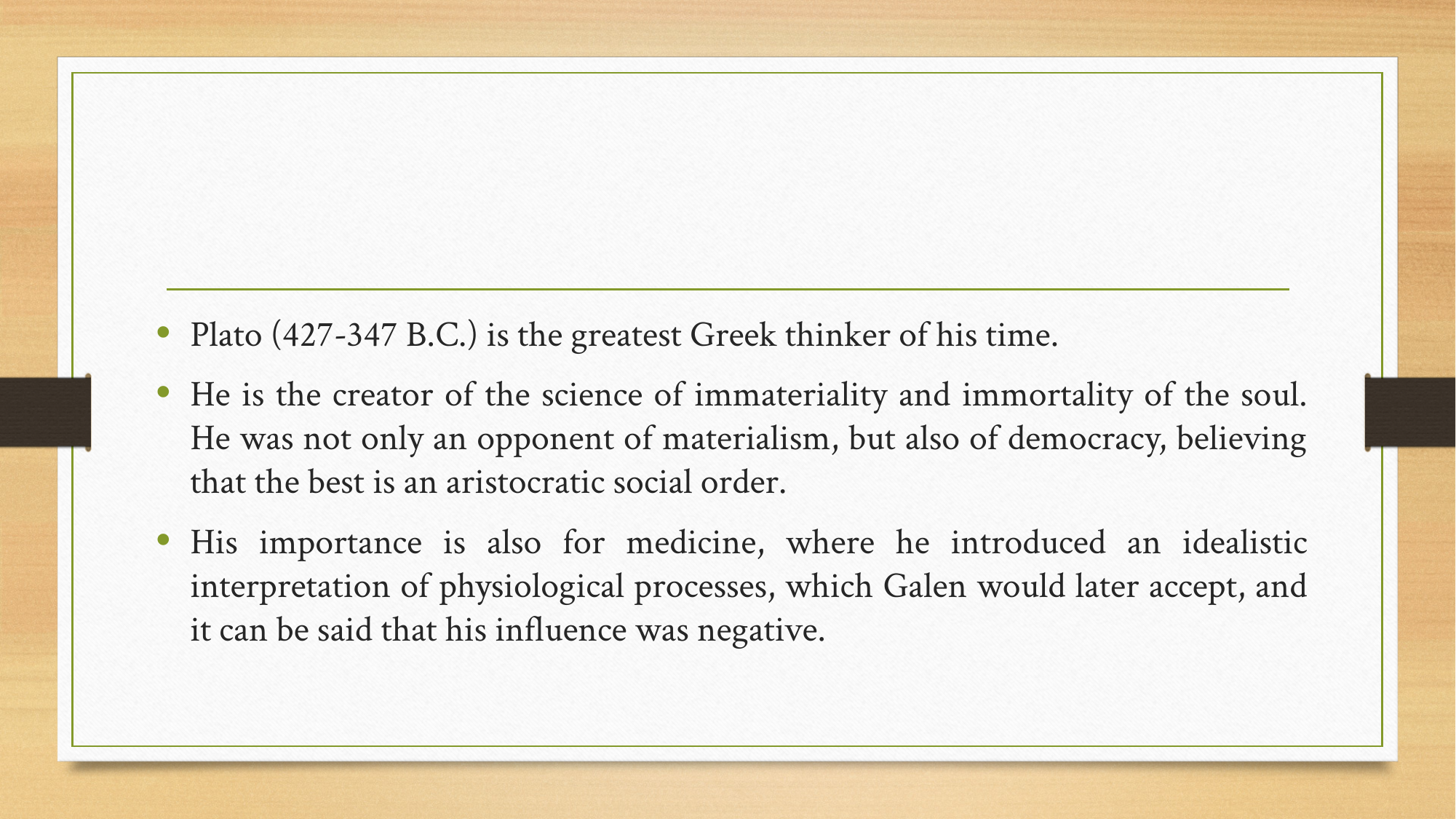

Plato (427-347 B.C.) is the greatest Greek thinker of his time.
He is the creator of the science of immateriality and immortality of the soul. He was not only an opponent of materialism, but also of democracy, believing that the best is an aristocratic social order.
His importance is also for medicine, where he introduced an idealistic interpretation of physiological processes, which Galen would later accept, and it can be said that his influence was negative.